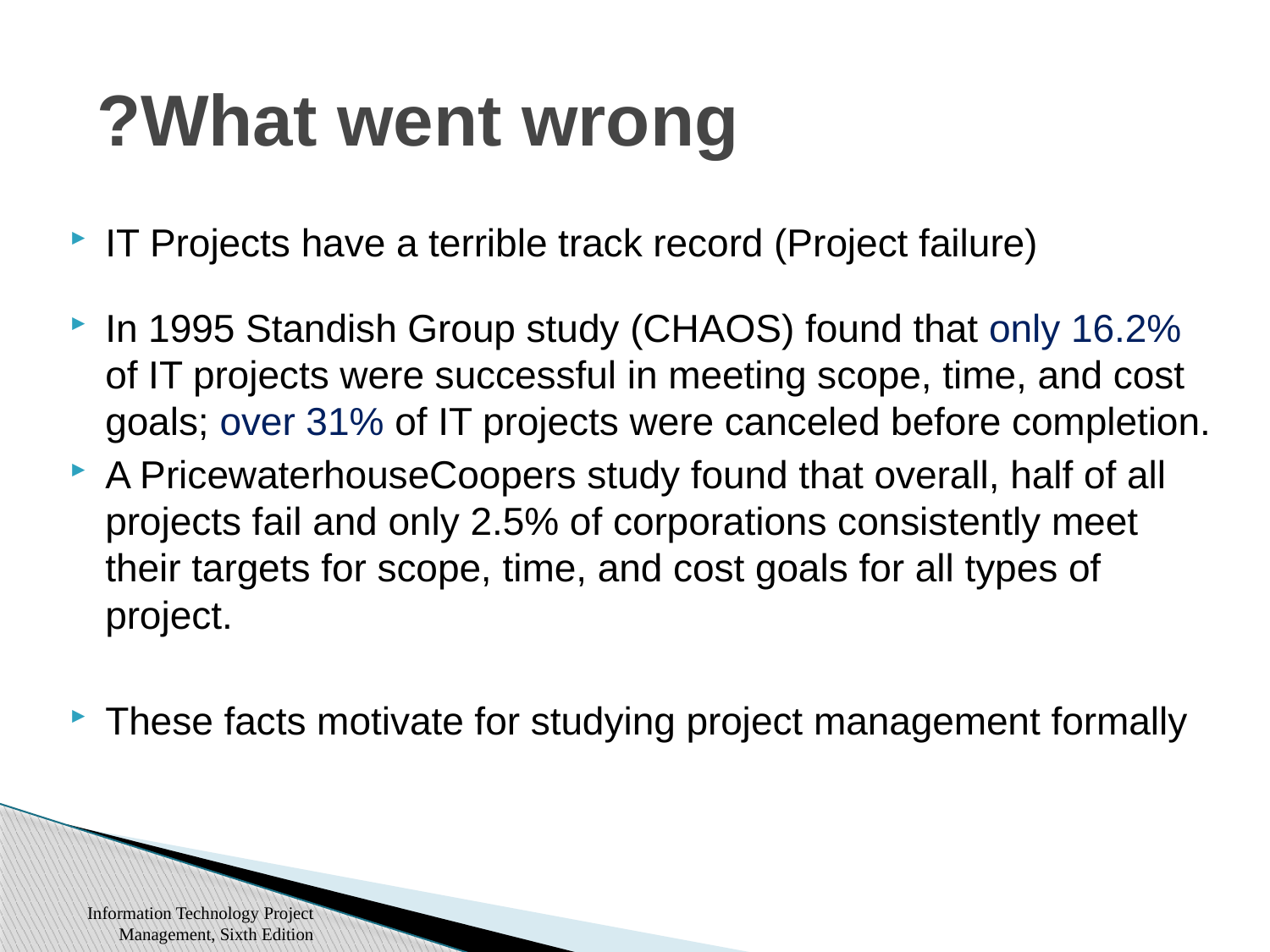

# What went wrong?
IT Projects have a terrible track record (Project failure)
In 1995 Standish Group study (CHAOS) found that only 16.2% of IT projects were successful in meeting scope, time, and cost goals; over 31% of IT projects were canceled before completion.
A PricewaterhouseCoopers study found that overall, half of all projects fail and only 2.5% of corporations consistently meet their targets for scope, time, and cost goals for all types of project.

These facts motivate for studying project management formally

Information Technology Project Management, Sixth Edition